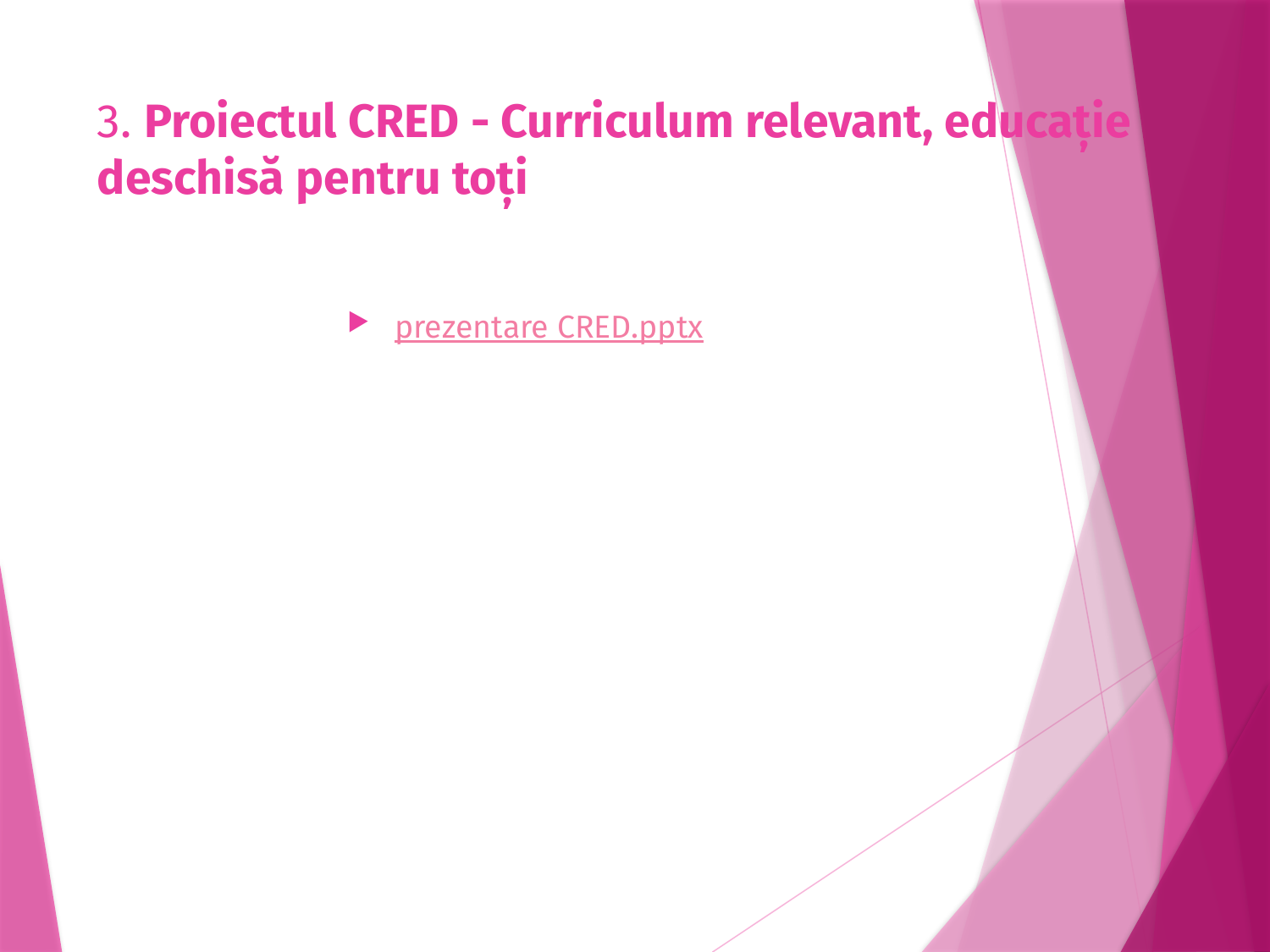

# 3. Proiectul CRED - Curriculum relevant, educație deschisă pentru toți
prezentare CRED.pptx